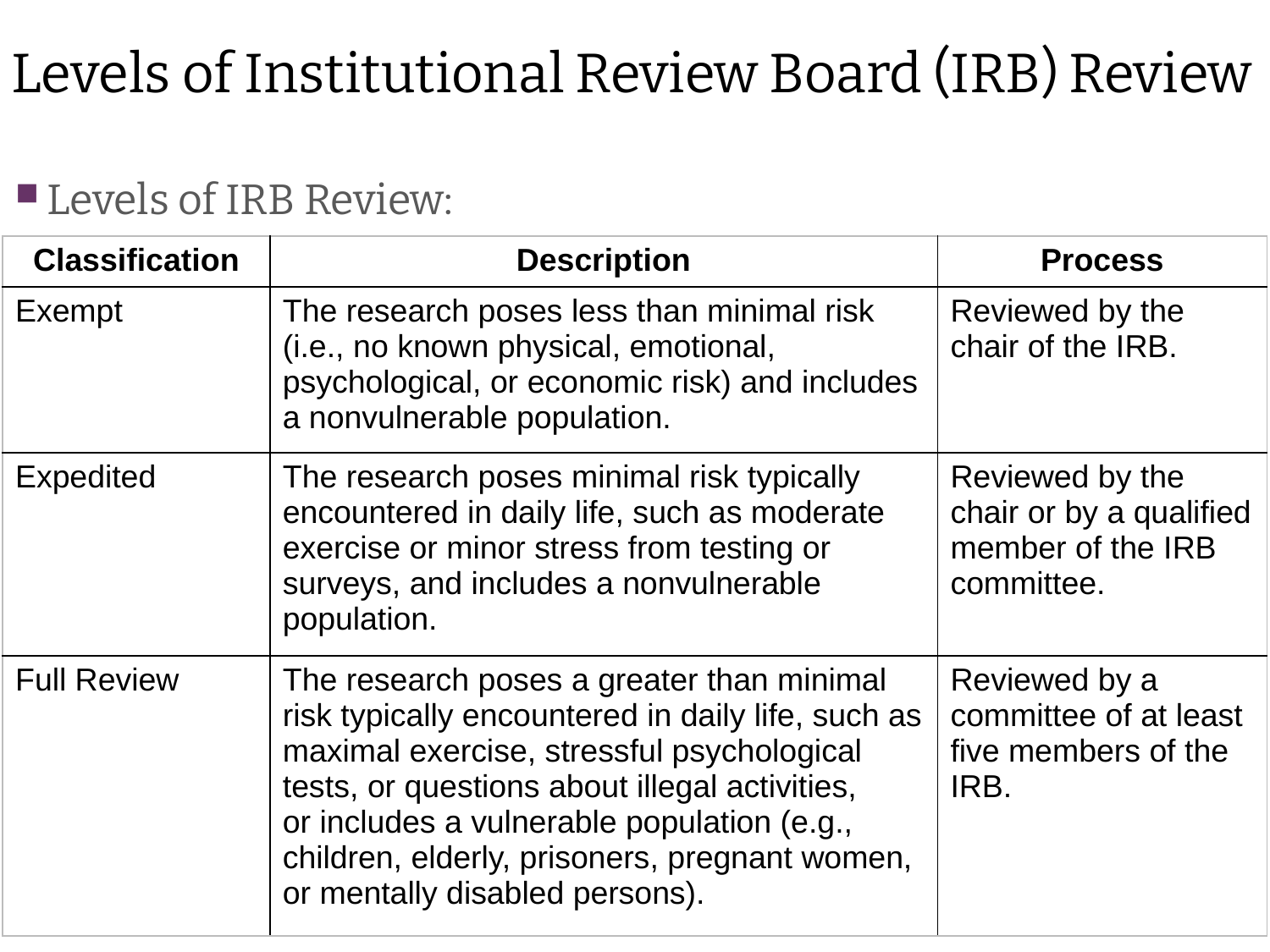

# Levels of Institutional Review Board (IRB) Review
Levels of IRB Review:
| Classification | Description | Process |
| --- | --- | --- |
| Exempt | The research poses less than minimal risk (i.e., no known physical, emotional, psychological, or economic risk) and includes a nonvulnerable population. | Reviewed by the chair of the IRB. |
| Expedited | The research poses minimal risk typically encountered in daily life, such as moderate exercise or minor stress from testing or surveys, and includes a nonvulnerable population. | Reviewed by the chair or by a qualified member of the IRB committee. |
| Full Review | The research poses a greater than minimal risk typically encountered in daily life, such as maximal exercise, stressful psychological tests, or questions about illegal activities, or includes a vulnerable population (e.g., children, elderly, prisoners, pregnant women, or mentally disabled persons). | Reviewed by a committee of at least five members of the IRB. |